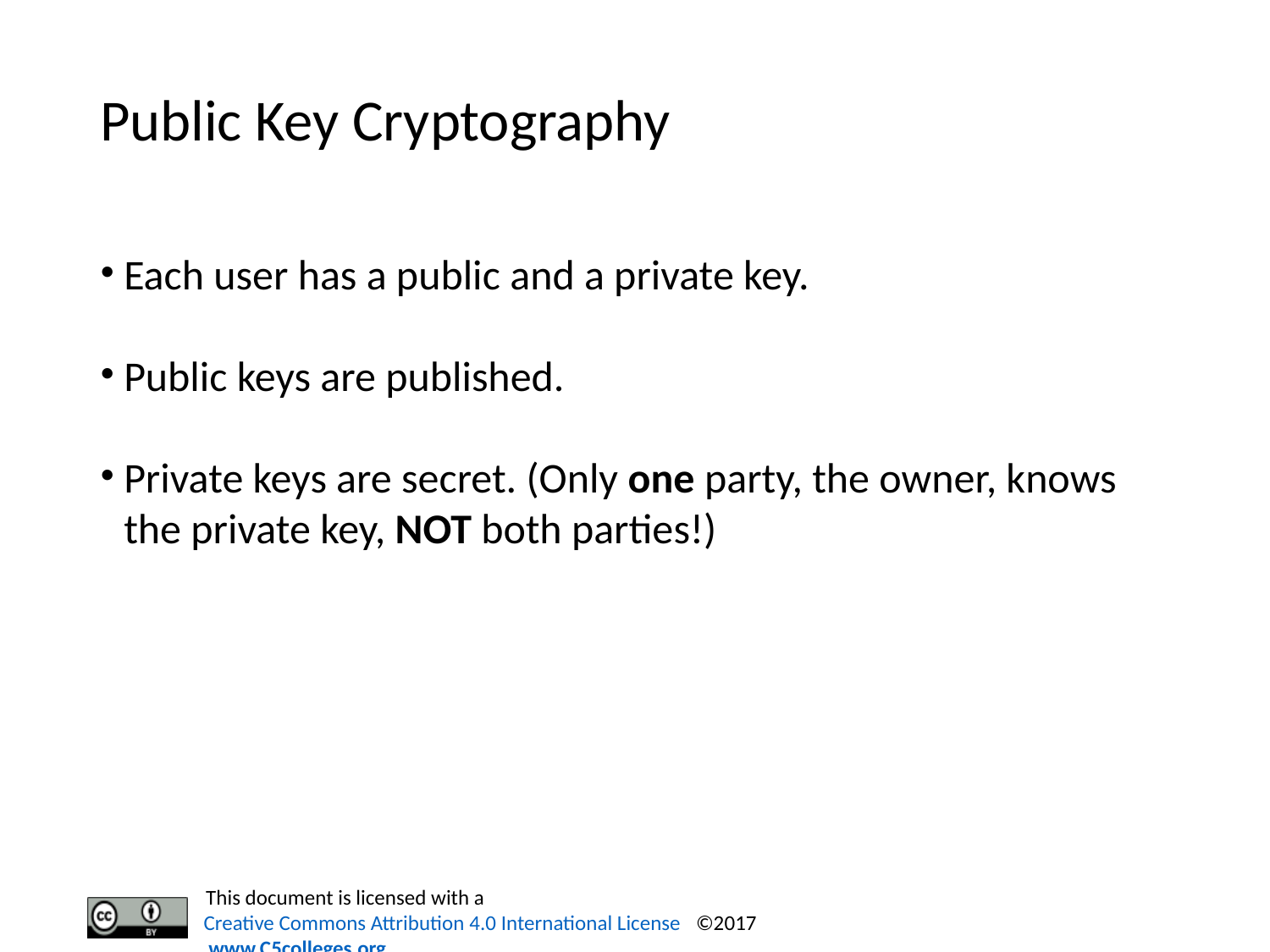

# Public Key Cryptography

Each user has a public and a private key.

Public keys are published.

Private keys are secret. (Only one party, the owner, knows the private key, NOT both parties!)